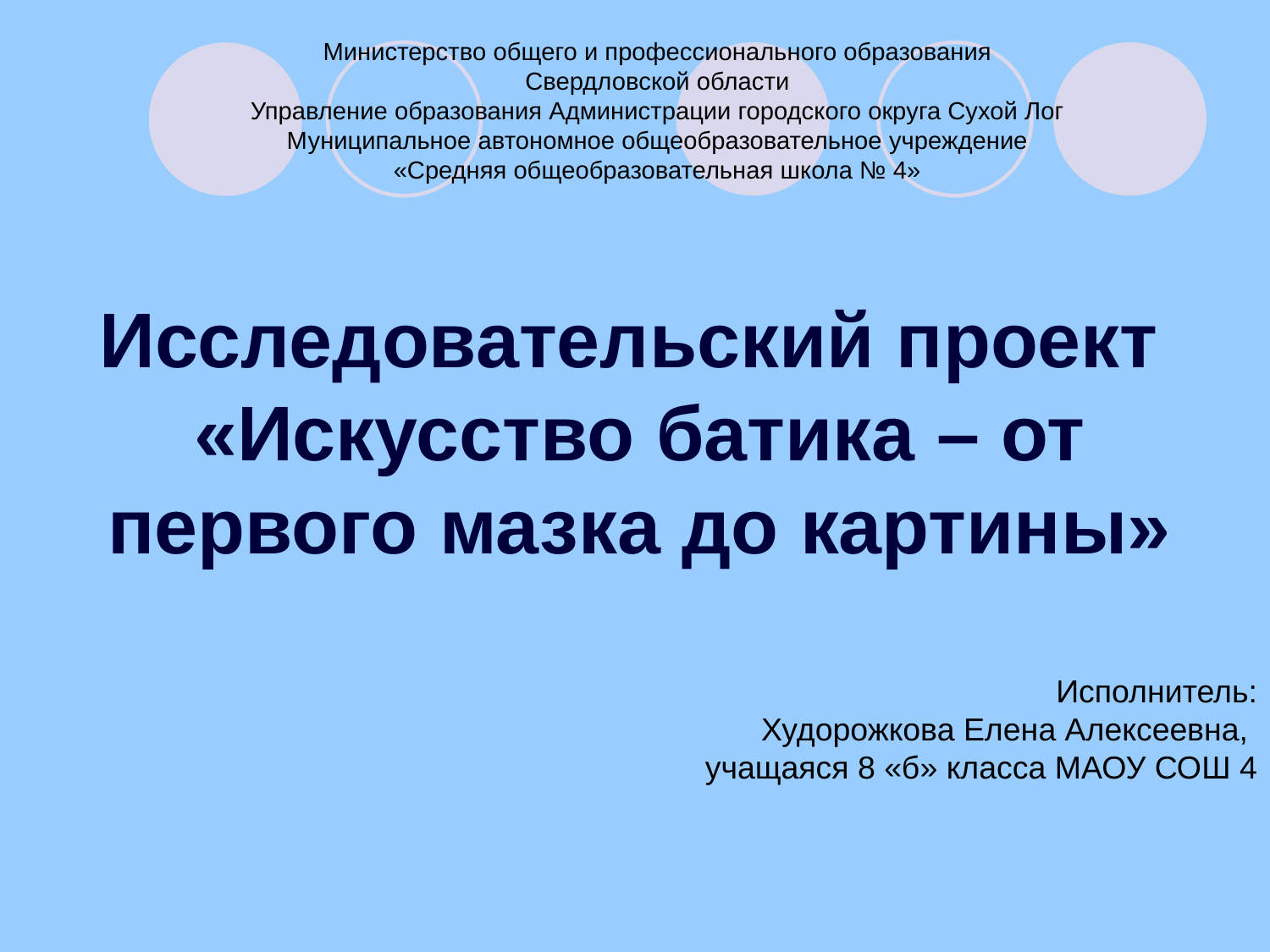

Министерство общего и профессионального образования
Свердловской области
Управление образования Администрации городского округа Сухой Лог
Муниципальное автономное общеобразовательное учреждение
«Средняя общеобразовательная школа № 4»
Исследовательский проект
«Искусство батика – от первого мазка до картины»
Исполнитель:
 Худорожкова Елена Алексеевна,
учащаяся 8 «б» класса МАОУ СОШ 4